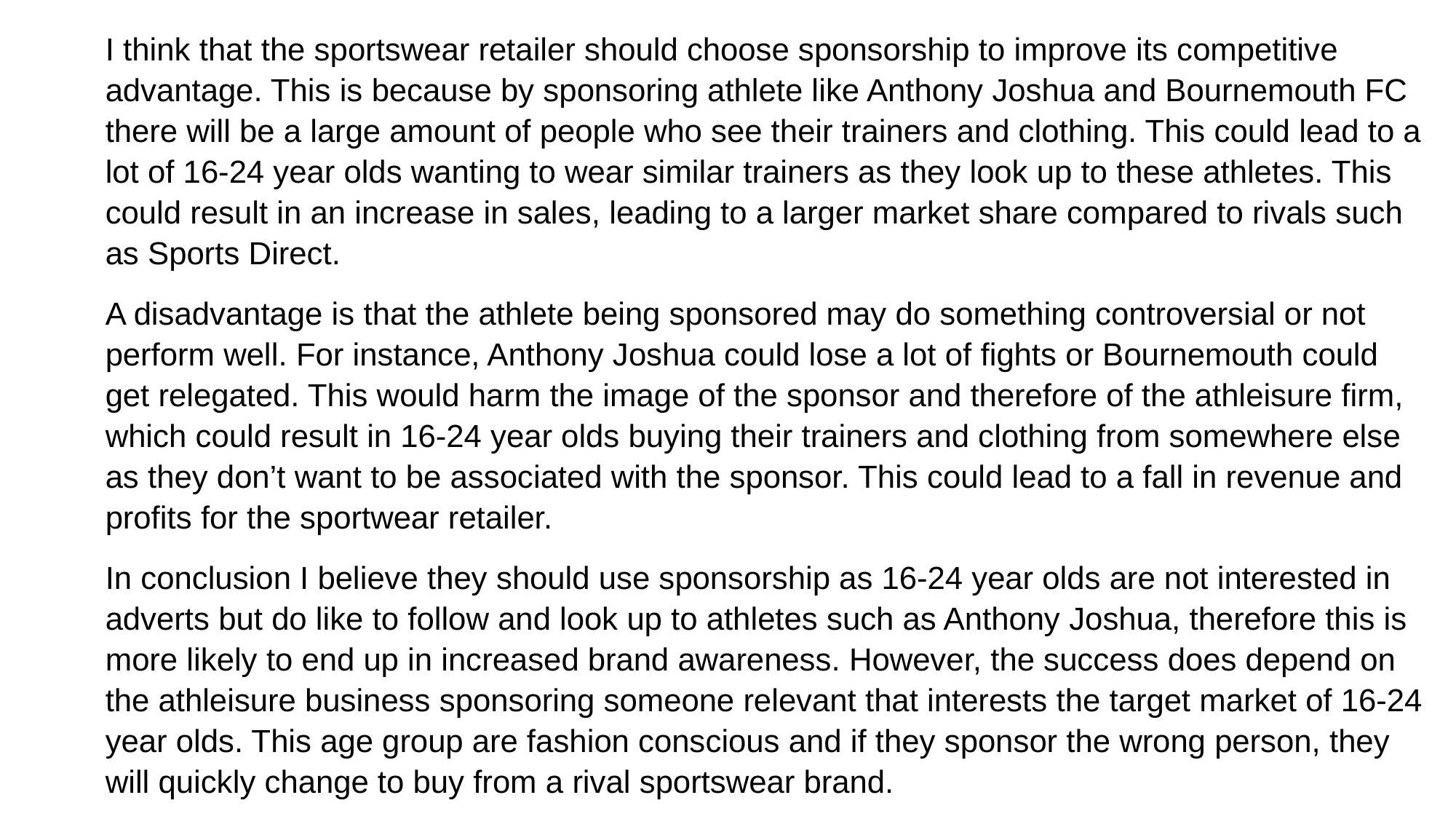

I think that the sportswear retailer should choose sponsorship to improve its competitive advantage. This is because by sponsoring athlete like Anthony Joshua and Bournemouth FC there will be a large amount of people who see their trainers and clothing. This could lead to a lot of 16-24 year olds wanting to wear similar trainers as they look up to these athletes. This could result in an increase in sales, leading to a larger market share compared to rivals such as Sports Direct.
A disadvantage is that the athlete being sponsored may do something controversial or not perform well. For instance, Anthony Joshua could lose a lot of fights or Bournemouth could get relegated. This would harm the image of the sponsor and therefore of the athleisure firm, which could result in 16-24 year olds buying their trainers and clothing from somewhere else as they don’t want to be associated with the sponsor. This could lead to a fall in revenue and profits for the sportwear retailer.
In conclusion I believe they should use sponsorship as 16-24 year olds are not interested in adverts but do like to follow and look up to athletes such as Anthony Joshua, therefore this is more likely to end up in increased brand awareness. However, the success does depend on the athleisure business sponsoring someone relevant that interests the target market of 16-24 year olds. This age group are fashion conscious and if they sponsor the wrong person, they will quickly change to buy from a rival sportswear brand.